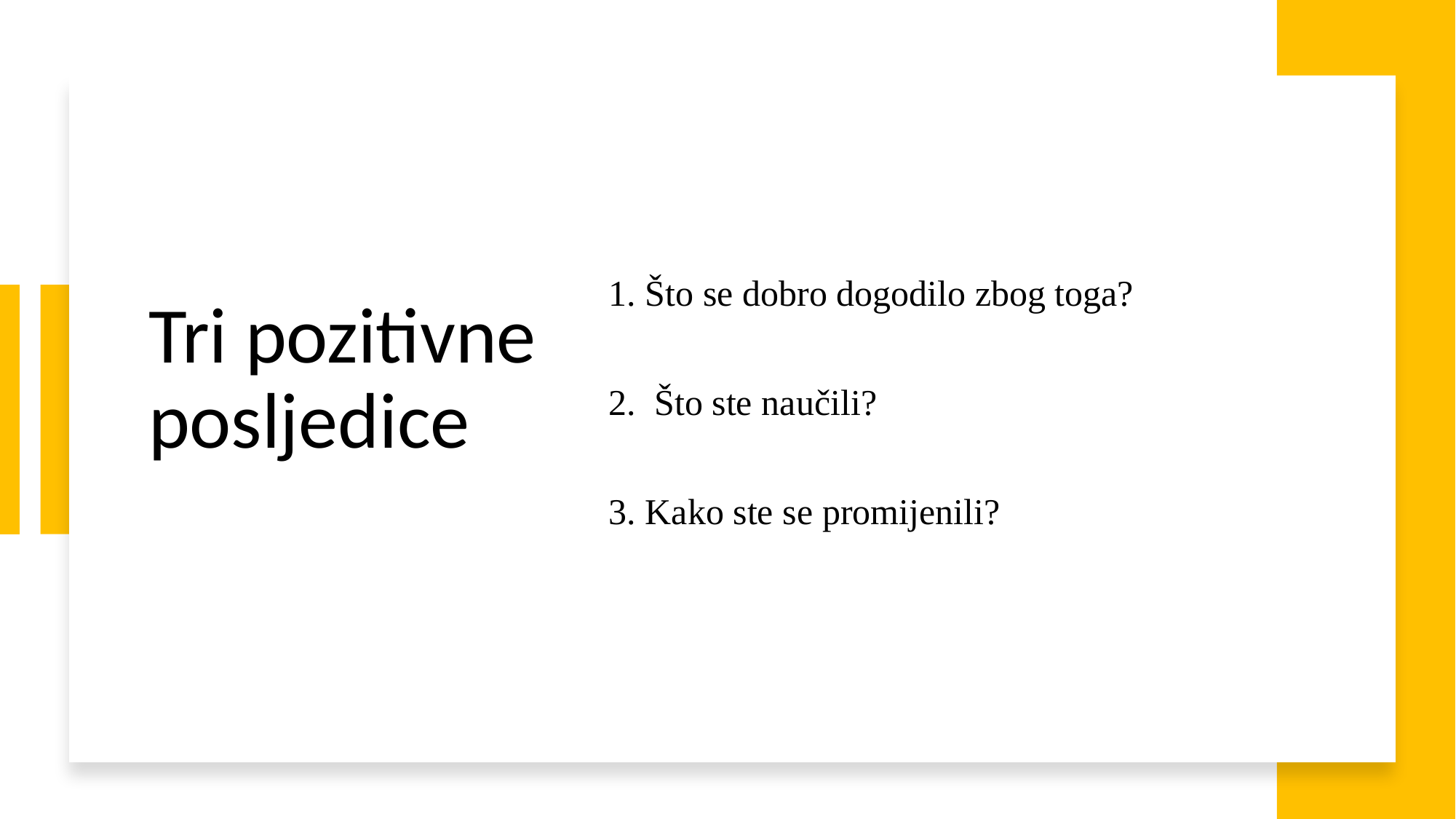

# Tri pozitivne posljedice
1. Što se dobro dogodilo zbog toga?

2.  Što ste naučili?

3. Kako ste se promijenili?